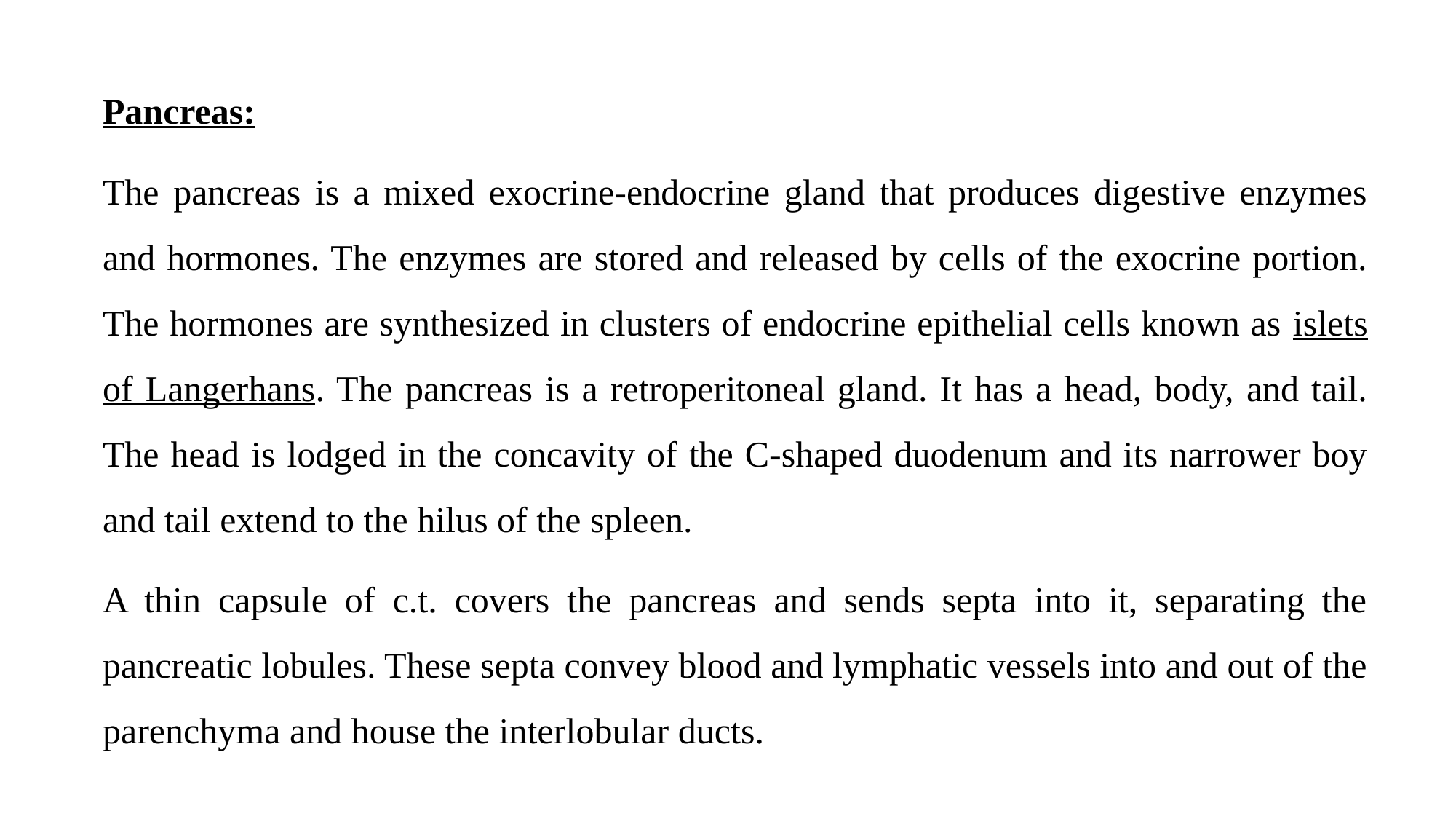

Pancreas:
The pancreas is a mixed exocrine-endocrine gland that produces digestive enzymes and hormones. The enzymes are stored and released by cells of the exocrine portion. The hormones are synthesized in clusters of endocrine epithelial cells known as islets of Langerhans. The pancreas is a retroperitoneal gland. It has a head, body, and tail. The head is lodged in the concavity of the C-shaped duodenum and its narrower boy and tail extend to the hilus of the spleen.
A thin capsule of c.t. covers the pancreas and sends septa into it, separating the pancreatic lobules. These septa convey blood and lymphatic vessels into and out of the parenchyma and house the interlobular ducts.